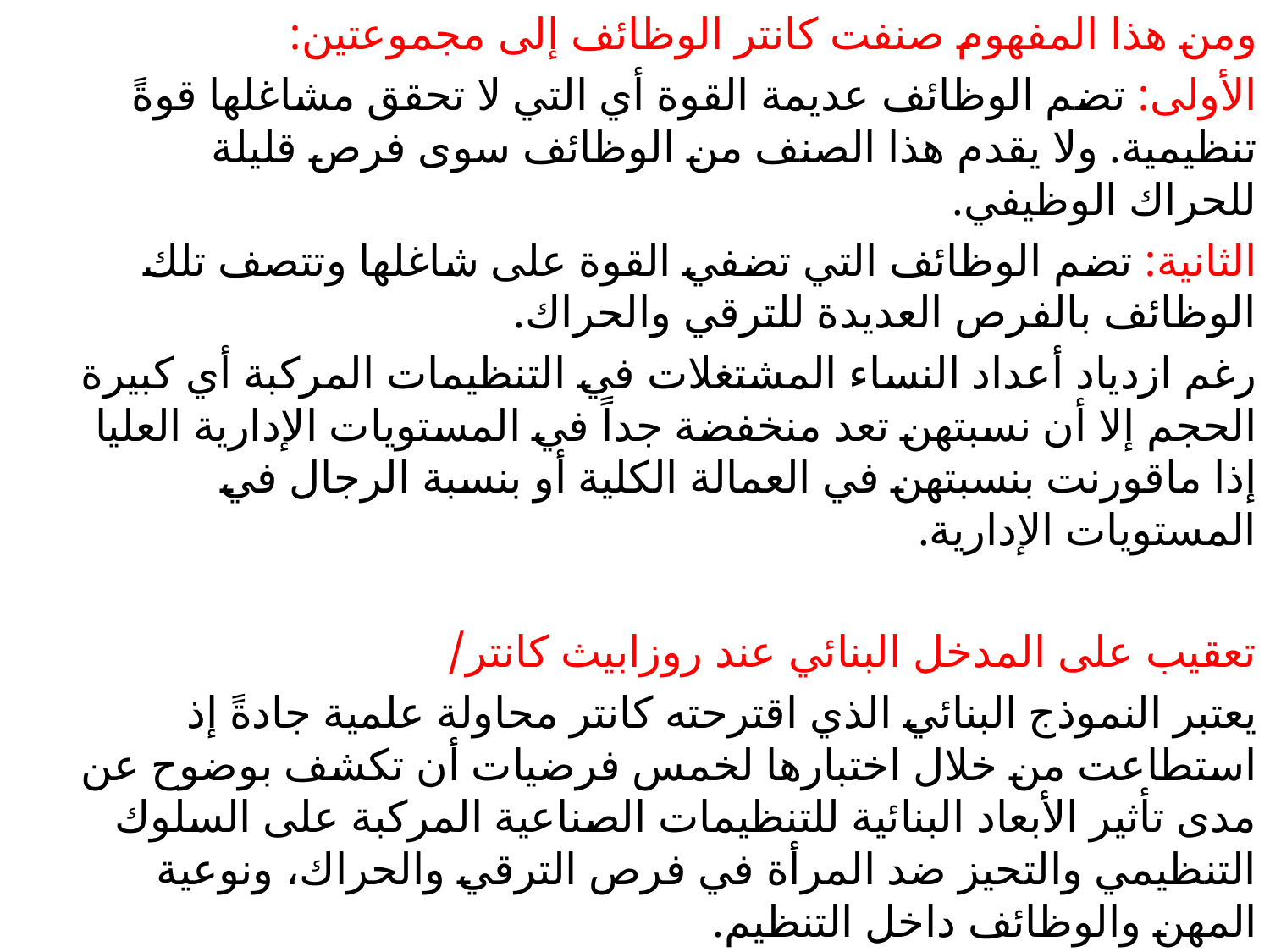

ومن هذا المفهوم صنفت كانتر الوظائف إلى مجموعتين:
الأولى: تضم الوظائف عديمة القوة أي التي لا تحقق مشاغلها قوةً تنظيمية. ولا يقدم هذا الصنف من الوظائف سوى فرص قليلة للحراك الوظيفي.
الثانية: تضم الوظائف التي تضفي القوة على شاغلها وتتصف تلك الوظائف بالفرص العديدة للترقي والحراك.
رغم ازدياد أعداد النساء المشتغلات في التنظيمات المركبة أي كبيرة الحجم إلا أن نسبتهن تعد منخفضة جداً في المستويات الإدارية العليا إذا ماقورنت بنسبتهن في العمالة الكلية أو بنسبة الرجال في المستويات الإدارية.

تعقيب على المدخل البنائي عند روزابيث كانتر/
يعتبر النموذج البنائي الذي اقترحته كانتر محاولة علمية جادةً إذ استطاعت من خلال اختبارها لخمس فرضيات أن تكشف بوضوح عن مدى تأثير الأبعاد البنائية للتنظيمات الصناعية المركبة على السلوك التنظيمي والتحيز ضد المرأة في فرص الترقي والحراك، ونوعية المهن والوظائف داخل التنظيم.

#